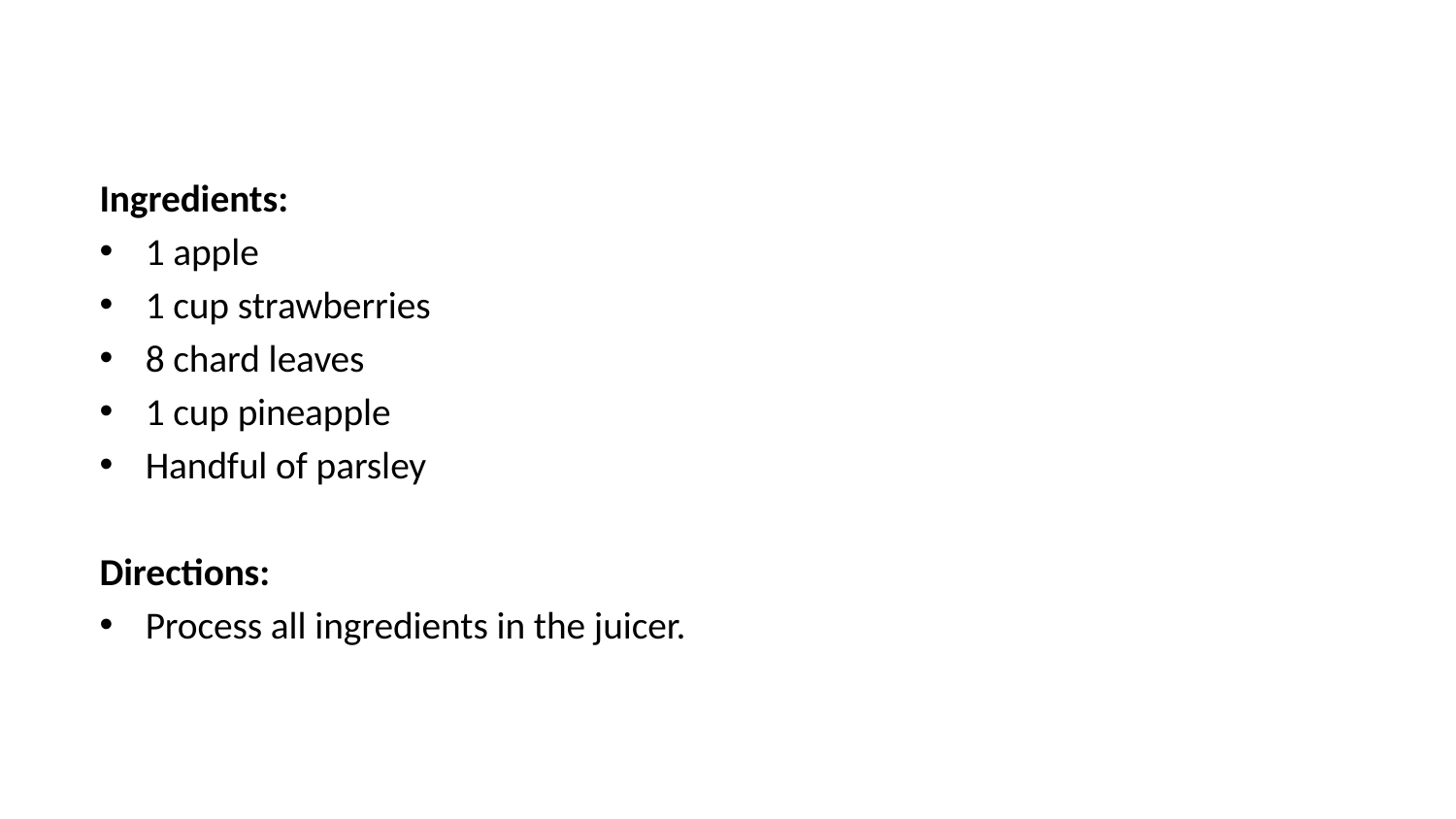

Ingredients:
1 apple
1 cup strawberries
8 chard leaves
1 cup pineapple
Handful of parsley

Directions:
Process all ingredients in the juicer.